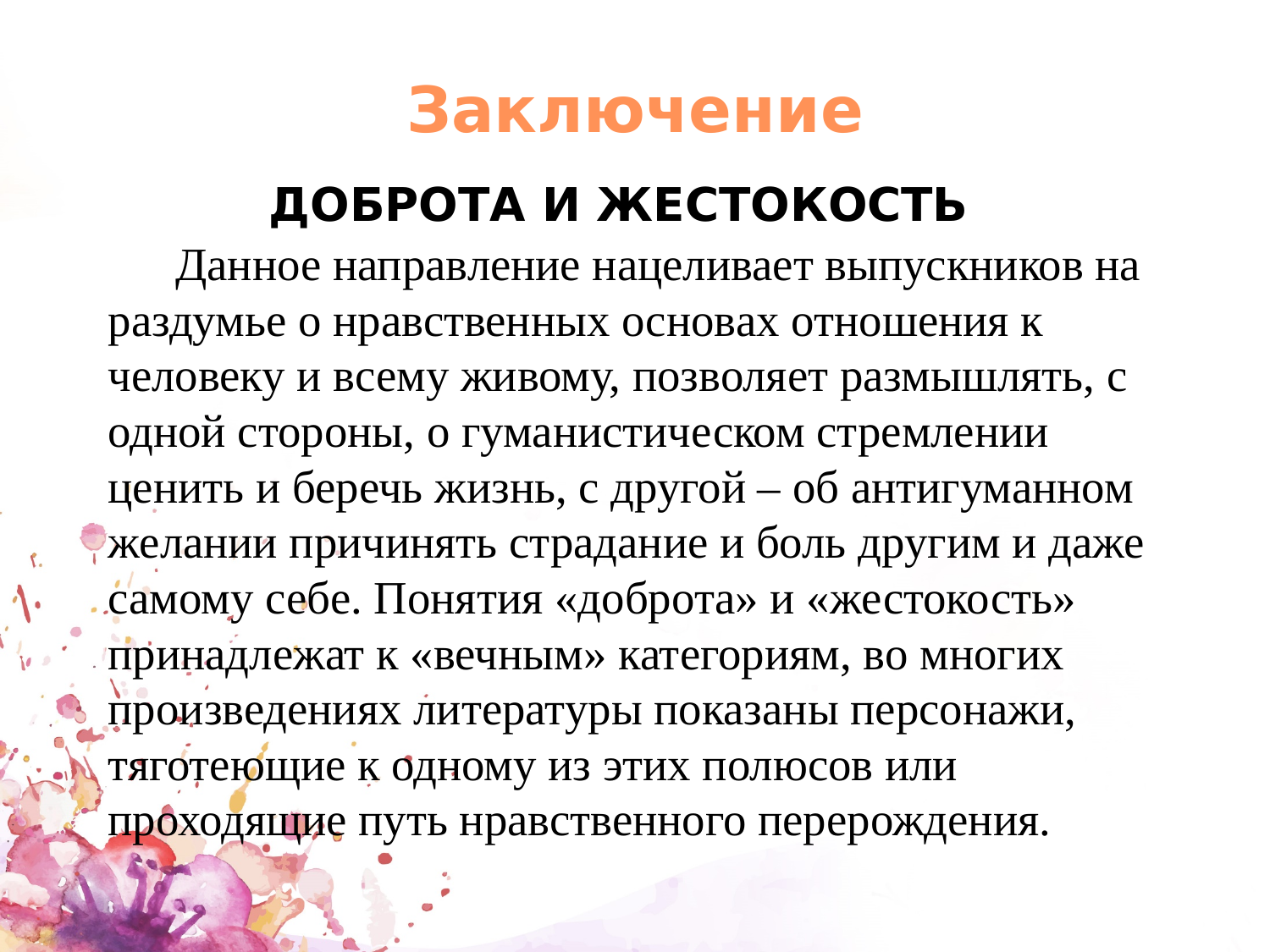

# Заключение
ДОБРОТА И ЖЕСТОКОСТЬ
         Данное направление нацеливает выпускников на раздумье о нравственных основах отношения к человеку и всему живому, позволяет размышлять, с одной стороны, о гуманистическом стремлении ценить и беречь жизнь, с другой – об антигуманном желании причинять страдание и боль другим и даже самому себе. Понятия «доброта» и «жестокость» принадлежат к «вечным» категориям, во многих произведениях литературы показаны персонажи, тяготеющие к одному из этих полюсов или проходящие путь нравственного перерождения.